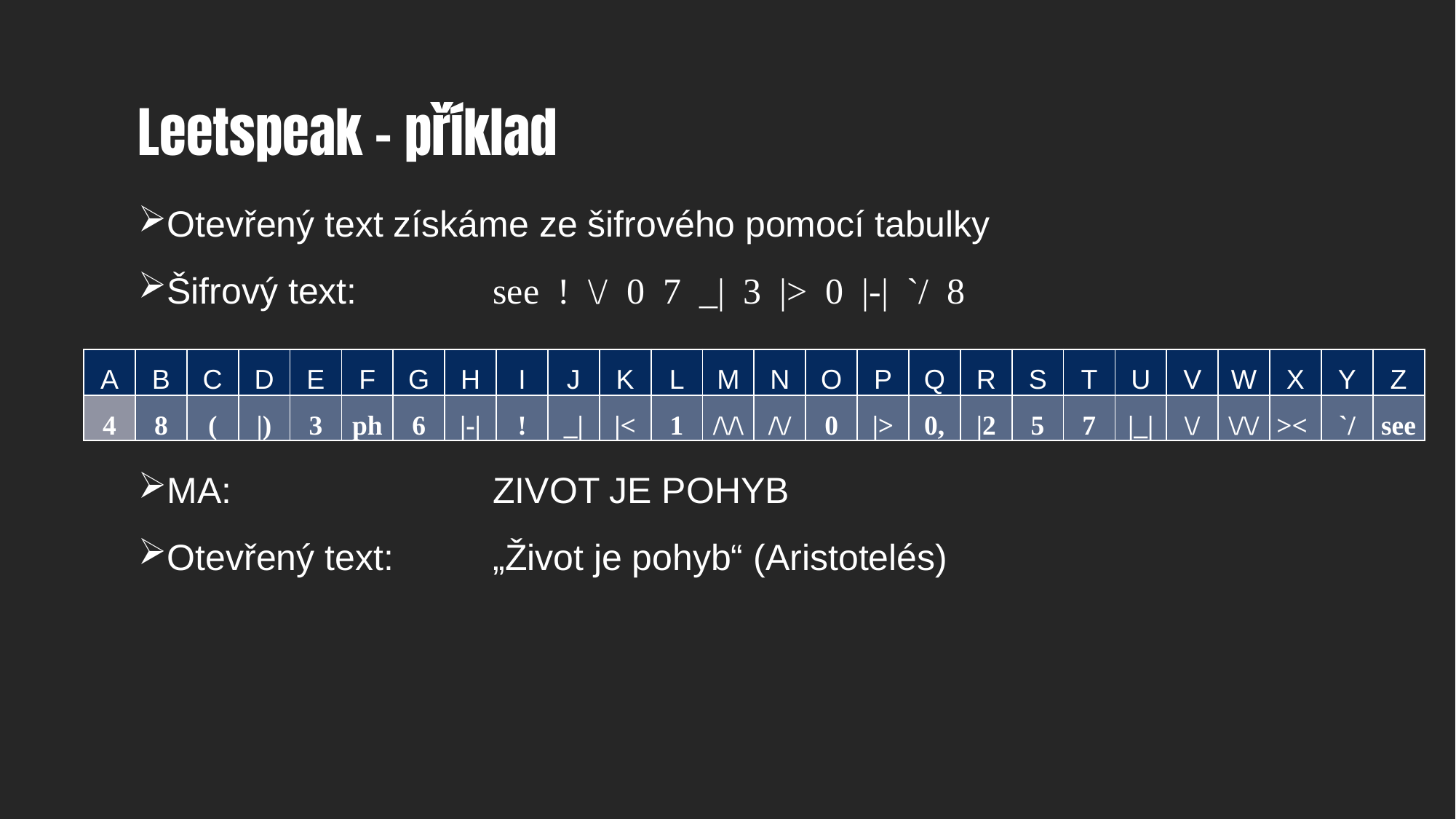

# Leetspeak - příklad
Otevřený text získáme ze šifrového pomocí tabulky
Šifrový text:		see  !  \/  0  7  _|  3  |>  0  |-|  `/  8

MA:			ZIVOT JE POHYB
Otevřený text:	„Život je pohyb“ (Aristotelés)

| A | B | C | D | E | F | G | H | I | J | K | L | M | N | O | P | Q | R | S | T | U | V | W | X | Y | Z |
| --- | --- | --- | --- | --- | --- | --- | --- | --- | --- | --- | --- | --- | --- | --- | --- | --- | --- | --- | --- | --- | --- | --- | --- | --- | --- |
| 4 | 8 | ( | |) | 3 | ph | 6 | |-| | ! | \_| | |< | 1 | /\/\ | /\/ | 0 | |> | 0, | |2 | 5 | 7 | |\_| | \/ | \/\/ | >< | `/ | see |